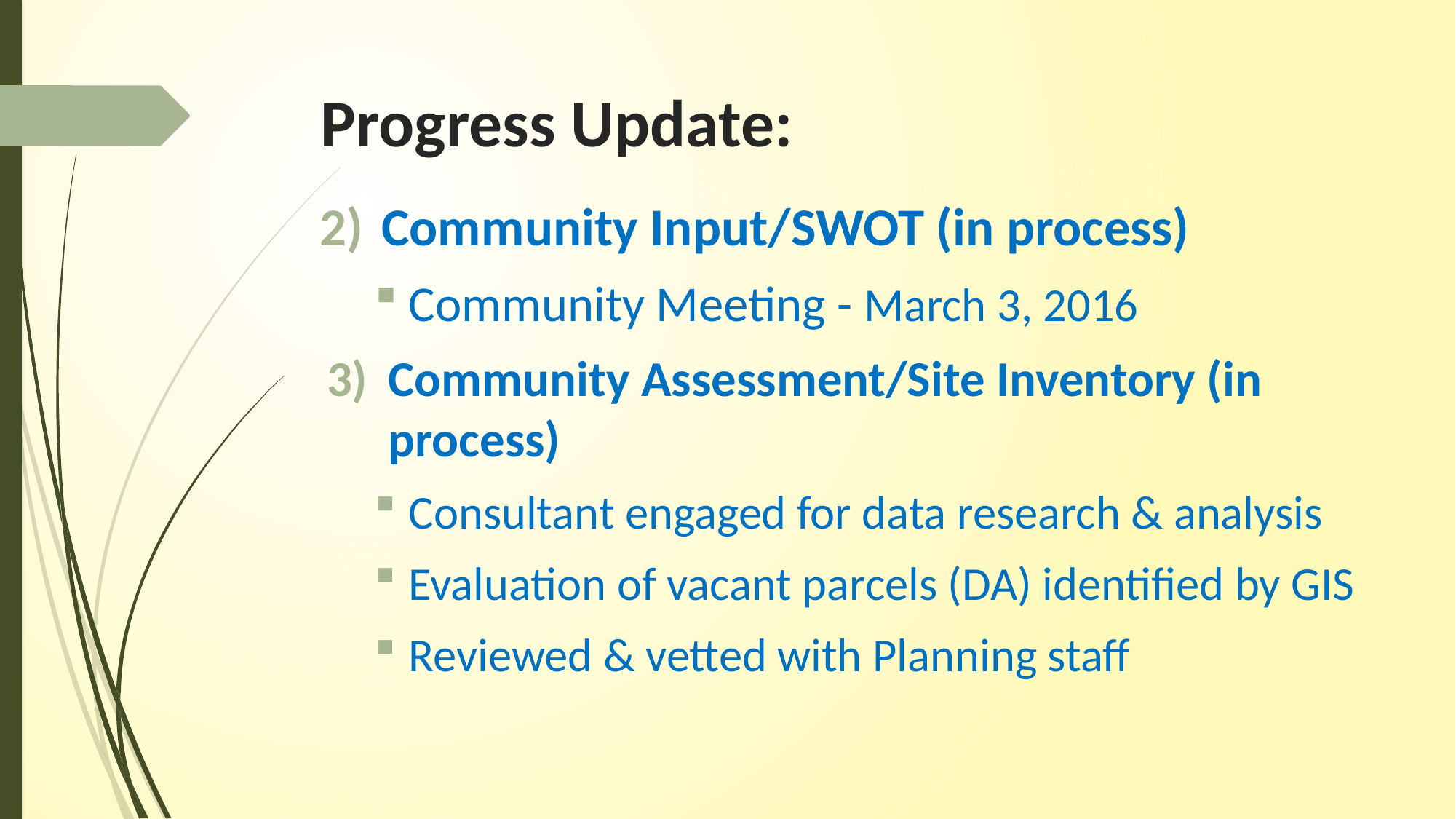

# Progress Update:
Community Input/SWOT (in process)
Community Meeting - March 3, 2016
Community Assessment/Site Inventory (in process)
Consultant engaged for data research & analysis
Evaluation of vacant parcels (DA) identified by GIS
Reviewed & vetted with Planning staff